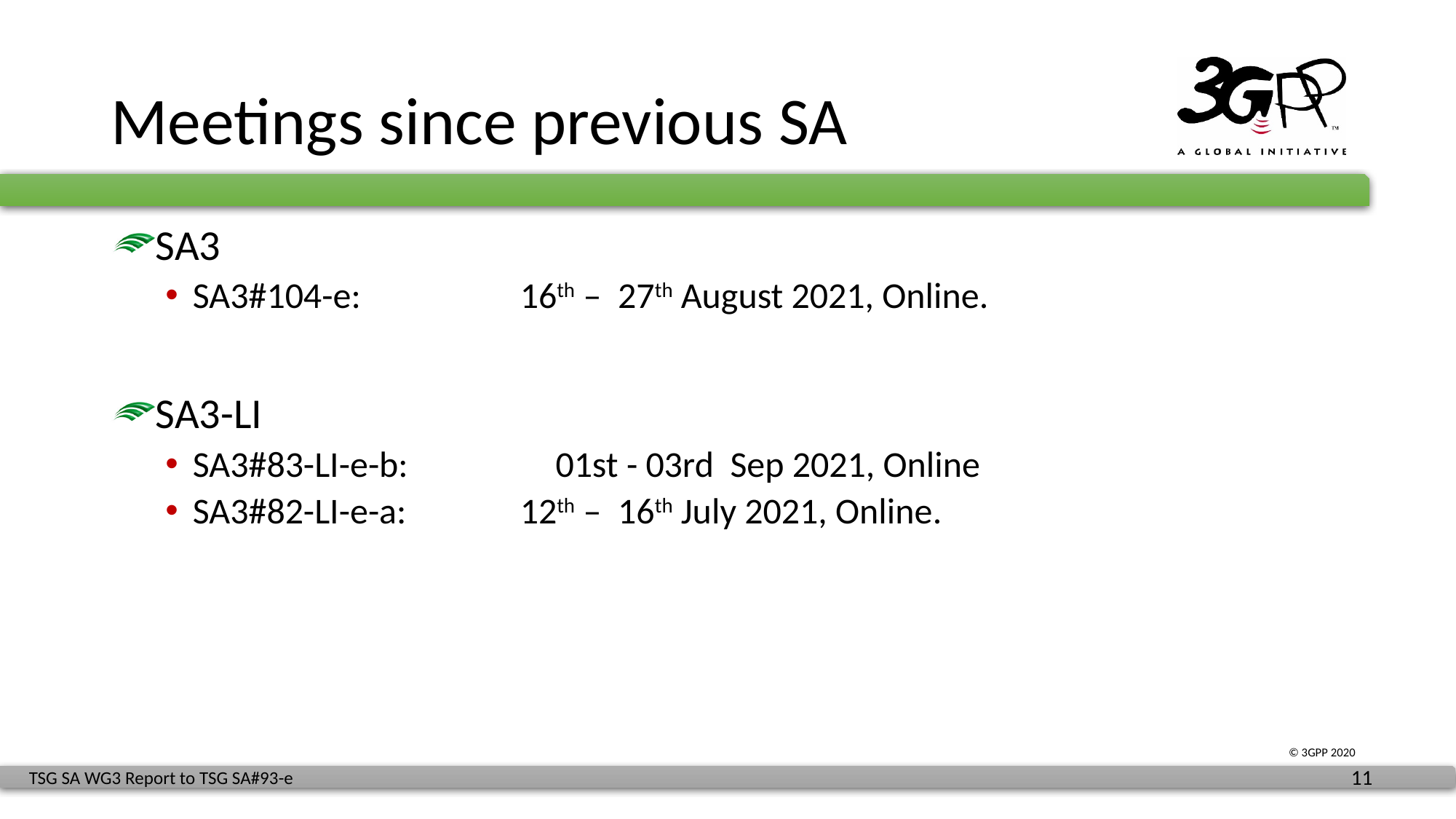

# Meetings since previous SA
SA3
SA3#104-e:		16th –  27th August 2021, Online.

SA3-LI
SA3#83-LI-e-b:                  01st - 03rd  Sep 2021, Online
SA3#82-LI-e-a:		12th –  16th July 2021, Online.